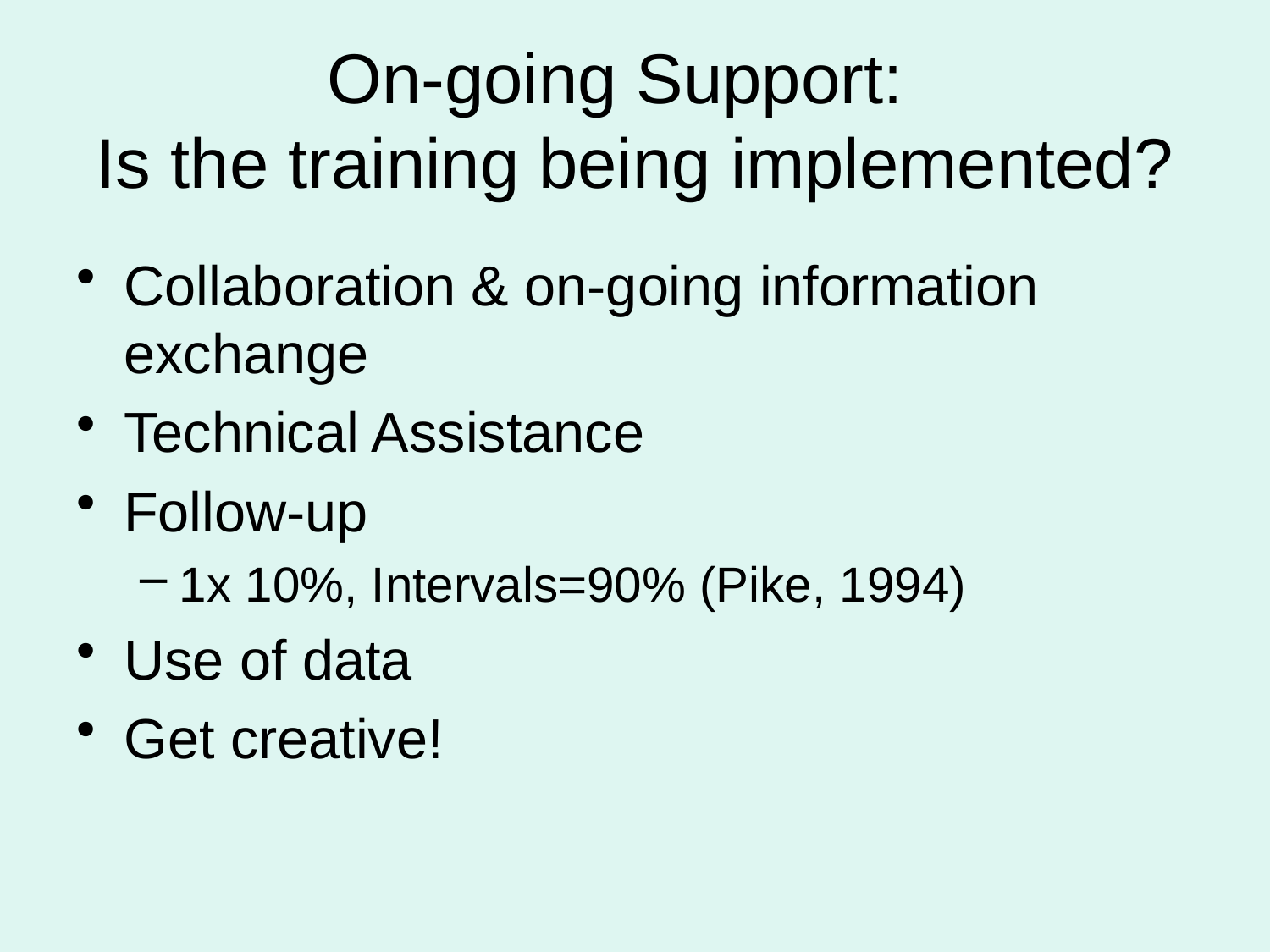

# On-going Support: Is the training being implemented?
Collaboration & on-going information exchange
Technical Assistance
Follow-up
1x 10%, Intervals=90% (Pike, 1994)
Use of data
Get creative!